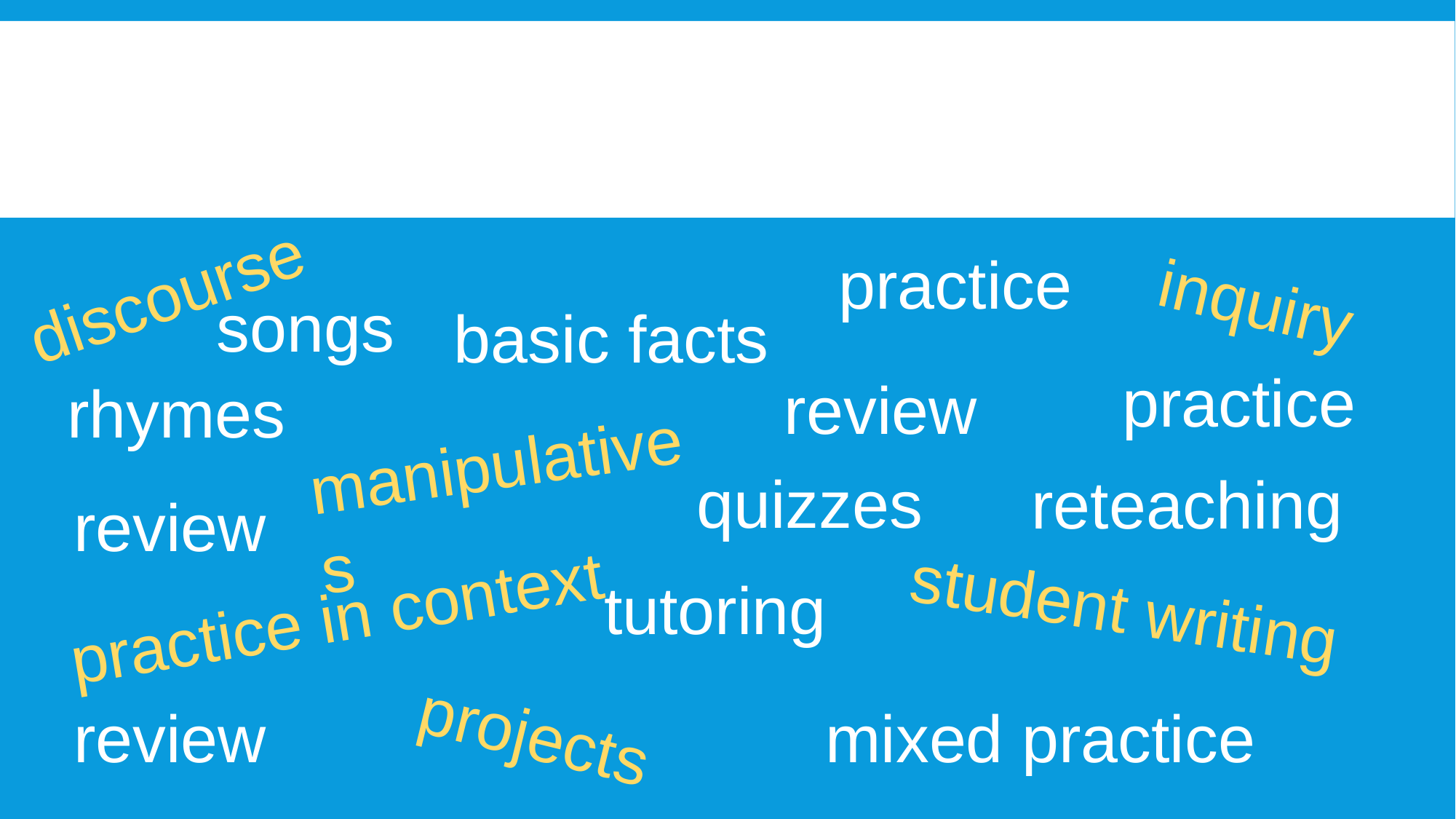

#
practice
discourse
inquiry
songs
basic facts
practice
review
rhymes
manipulatives
quizzes
reteaching
review
tutoring
student writing
practice in context
review
mixed practice
projects